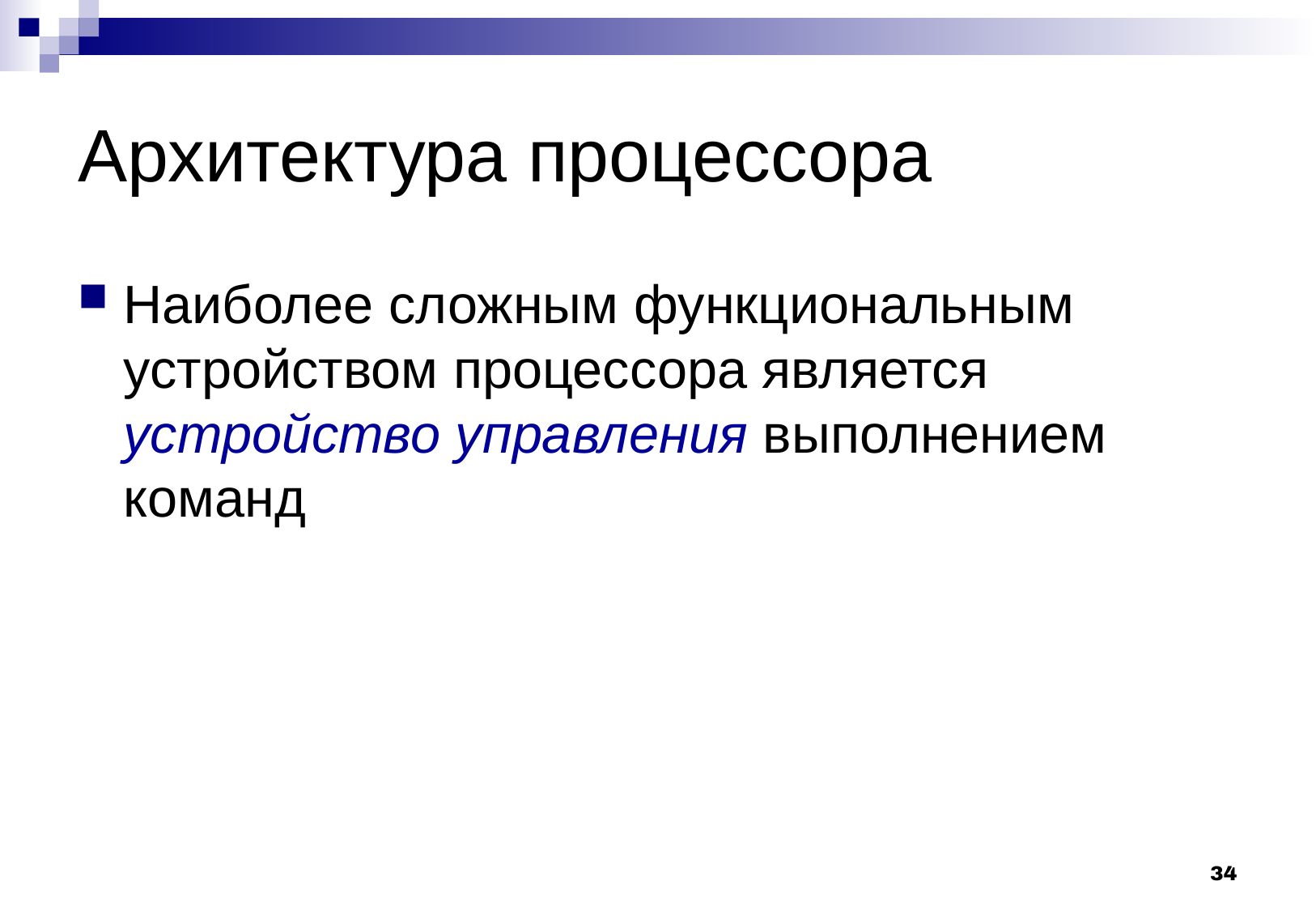

# Архитектура процессора
Наиболее сложным функциональным устройством процессора является устройство управления выполнением команд
34